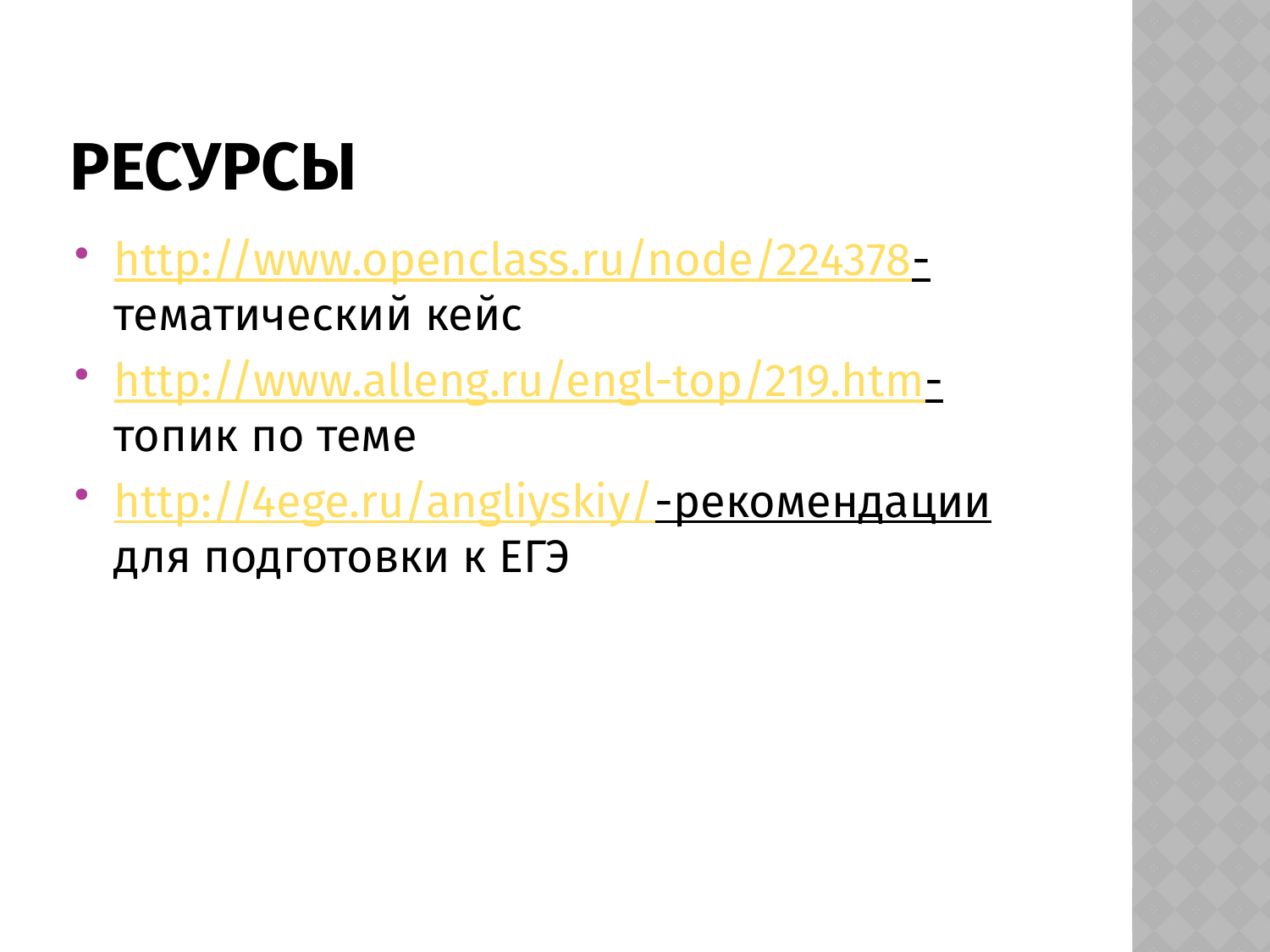

# Ресурсы
http://www.openclass.ru/node/224378- тематический кейс
http://www.alleng.ru/engl-top/219.htm- топик по теме
http://4ege.ru/angliyskiy/-рекомендации для подготовки к ЕГЭ